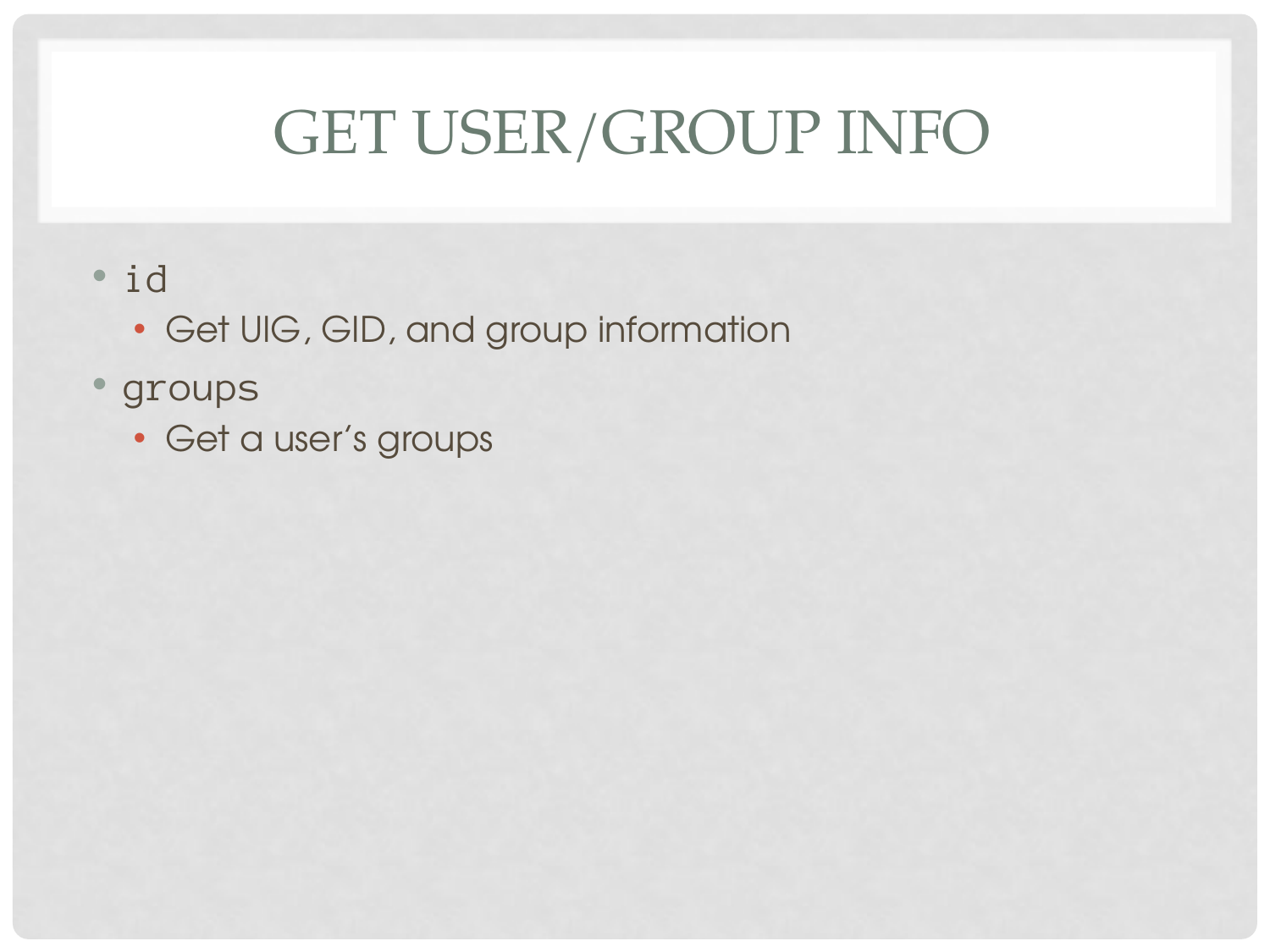

# Get User/Group info
id
Get UIG, GID, and group information
groups
Get a user’s groups